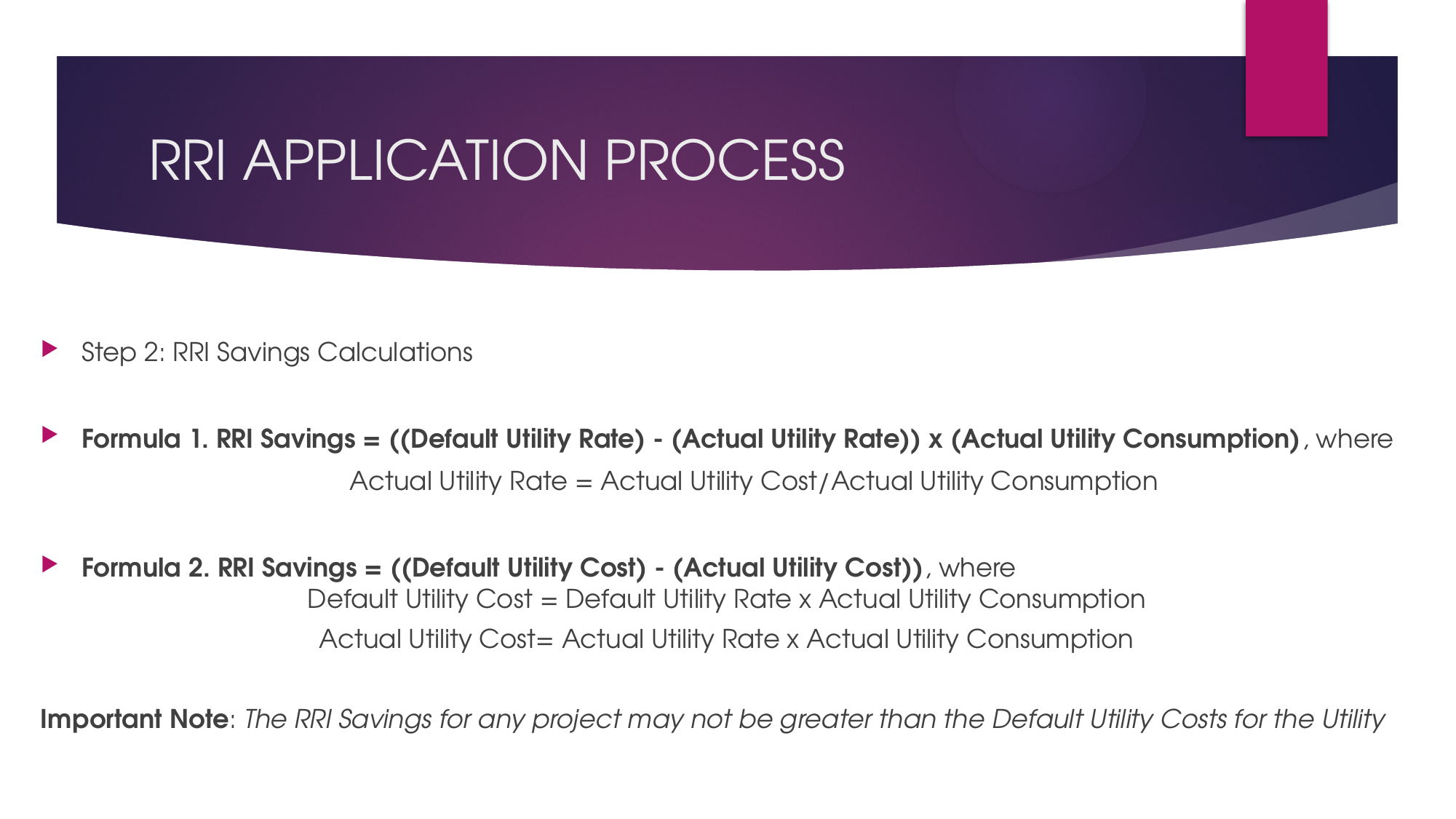

# RRI APPLICATION PROCESS
Step 2: RRI Savings Calculations

Formula 1. RRI Savings = ((Default Utility Rate) - (Actual Utility Rate)) x (Actual Utility Consumption), where
Actual Utility Rate = Actual Utility Cost/Actual Utility Consumption

Formula 2. RRI Savings = ((Default Utility Cost) - (Actual Utility Cost)), where
Default Utility Cost = Default Utility Rate x Actual Utility Consumption
Actual Utility Cost= Actual Utility Rate x Actual Utility Consumption

Important Note: The RRI Savings for any project may not be greater than the Default Utility Costs for the Utility